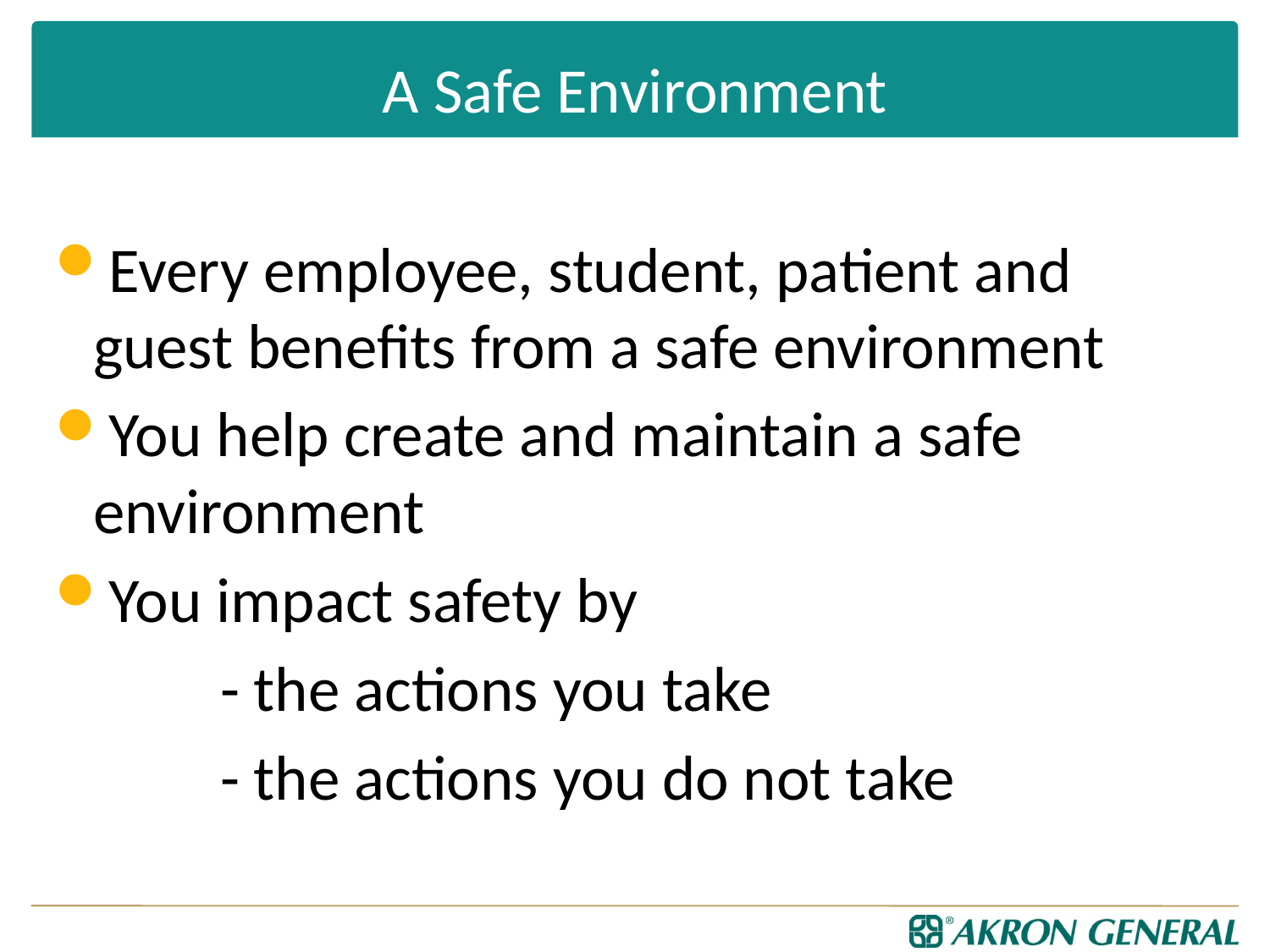

# A Safe Environment
Every employee, student, patient and guest benefits from a safe environment
You help create and maintain a safe environment
You impact safety by
		- the actions you take
		- the actions you do not take